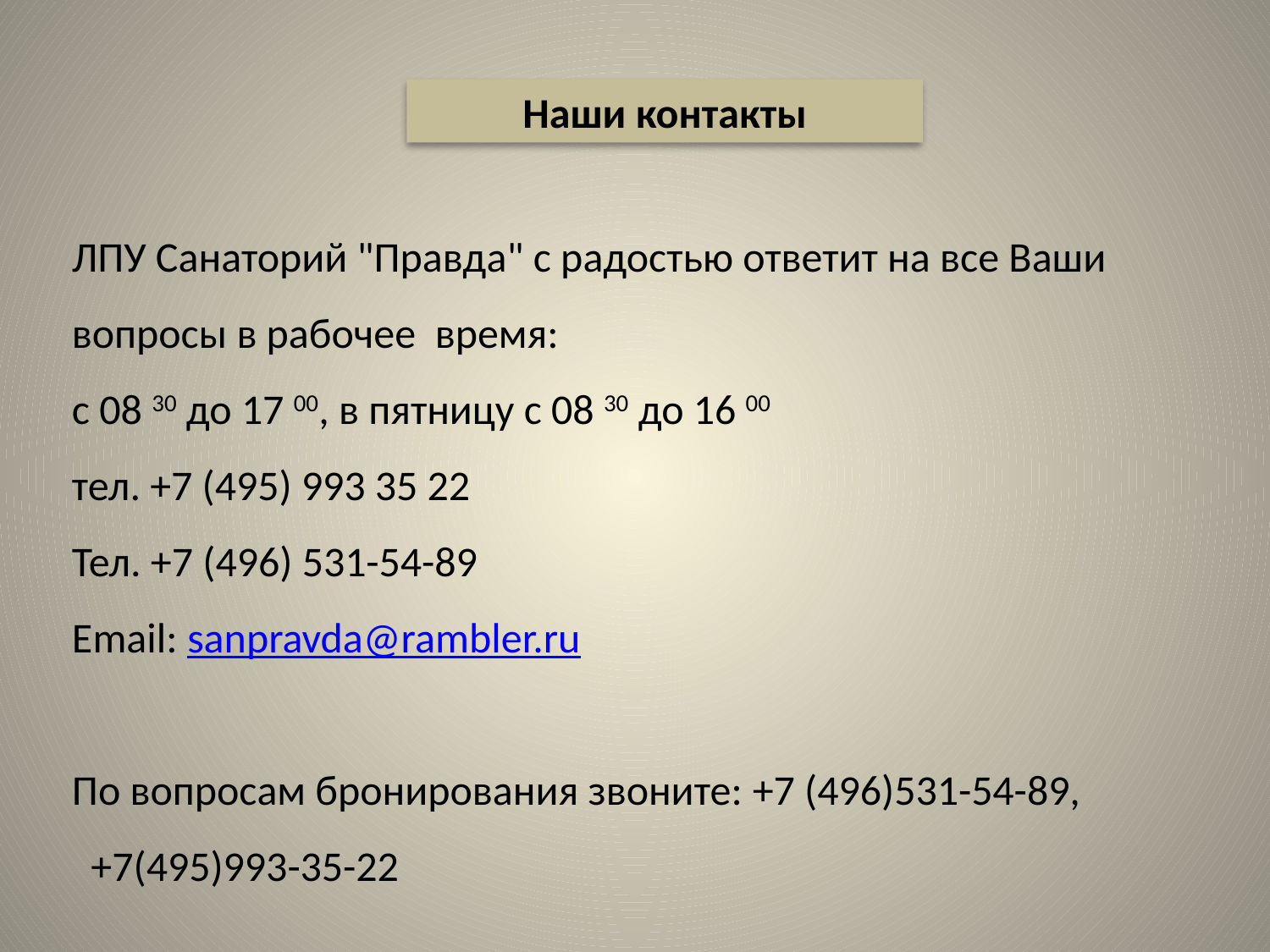

Наши контакты
ЛПУ Санаторий "Правда" с радостью ответит на все Ваши вопросы в рабочее  время:
с 08 30 до 17 00, в пятницу с 08 30 до 16 00
тел. +7 (495) 993 35 22
Тел. +7 (496) 531-54-89
Email: sanpravda@rambler.ru

По вопросам бронирования звоните: +7 (496)531-54-89,
  +7(495)993-35-22